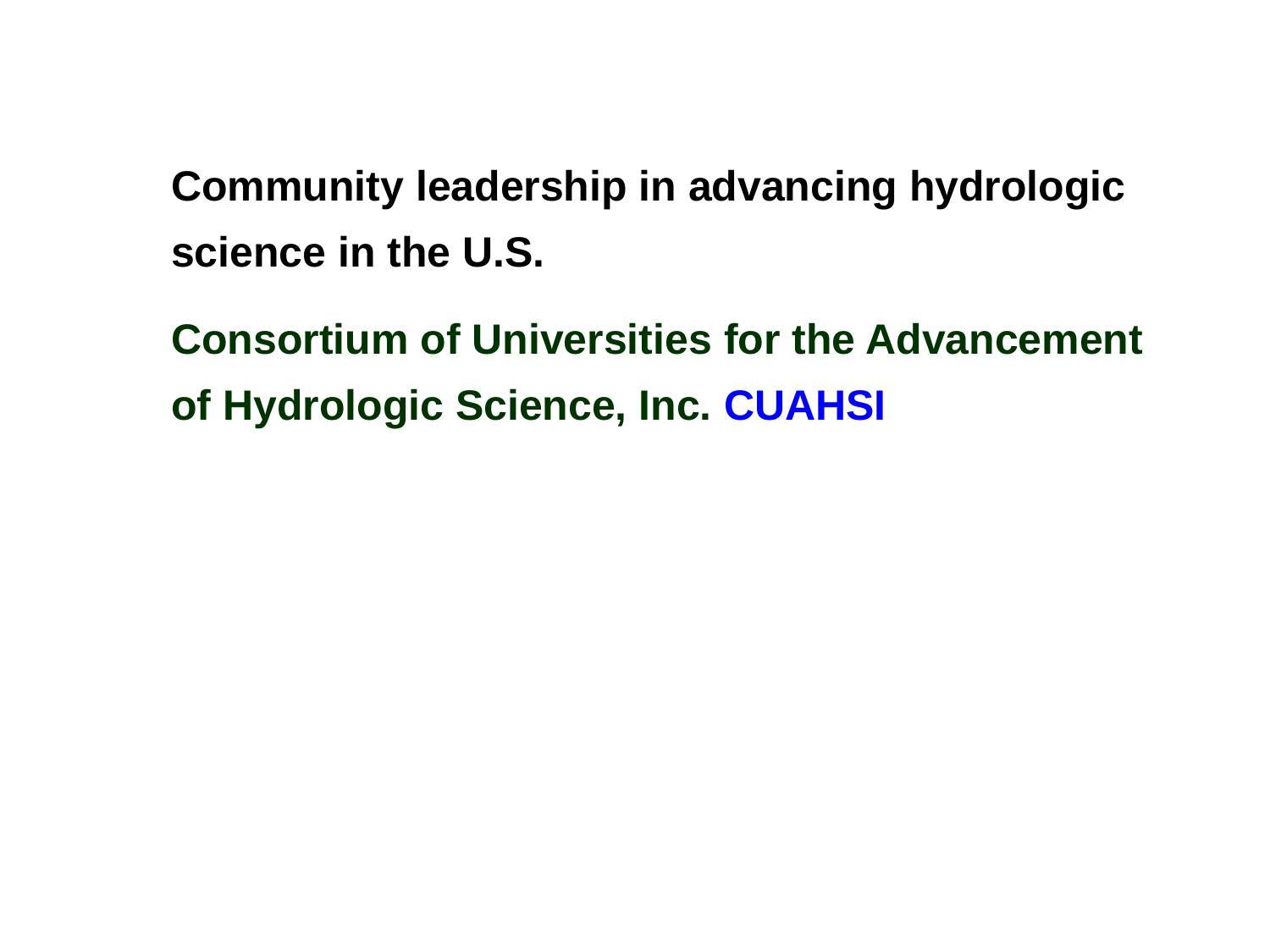

Community leadership in advancing hydrologic science in the U.S.
Consortium of Universities for the Advancement of Hydrologic Science, Inc. CUAHSI